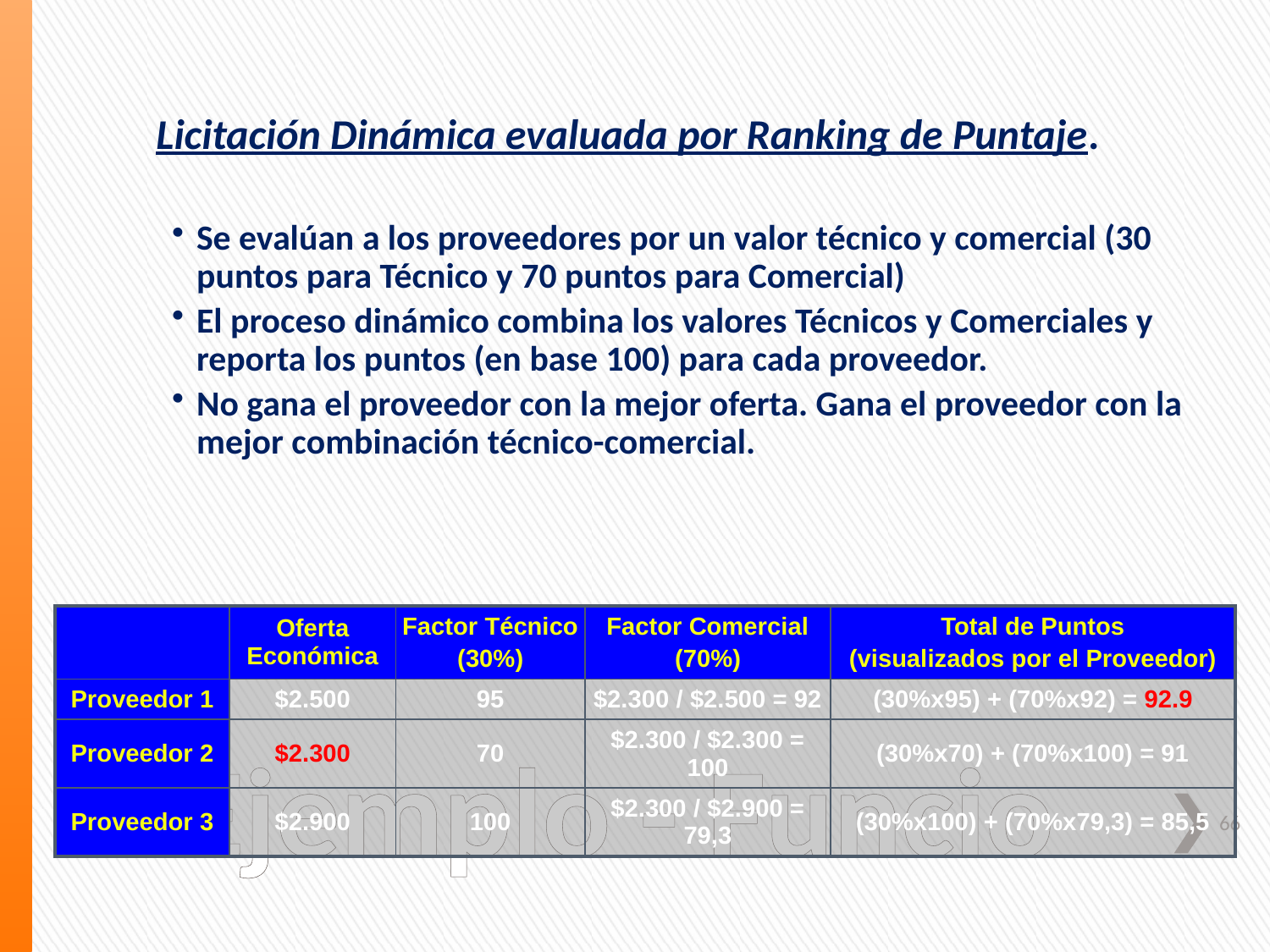

Licitación Dinámica evaluada por Ranking de Puntaje.

Se evalúan a los proveedores por un valor técnico y comercial (30 puntos para Técnico y 70 puntos para Comercial)
El proceso dinámico combina los valores Técnicos y Comerciales y reporta los puntos (en base 100) para cada proveedor.
No gana el proveedor con la mejor oferta. Gana el proveedor con la mejor combinación técnico-comercial.

|  | Oferta Económica | Factor Técnico (30%) | Factor Comercial (70%) | Total de Puntos (visualizados por el Proveedor) |
| --- | --- | --- | --- | --- |
| Proveedor 1 | $2.500 | 95 | $2.300 / $2.500 = 92 | (30%x95) + (70%x92) = 92.9 |
| Proveedor 2 | $2.300 | 70 | $2.300 / $2.300 = 100 | (30%x70) + (70%x100) = 91 |
| Proveedor 3 | $2.900 | 100 | $2.300 / $2.900 = 79,3 | (30%x100) + (70%x79,3) = 85,5 |
# Ejemplo - Funcio
66